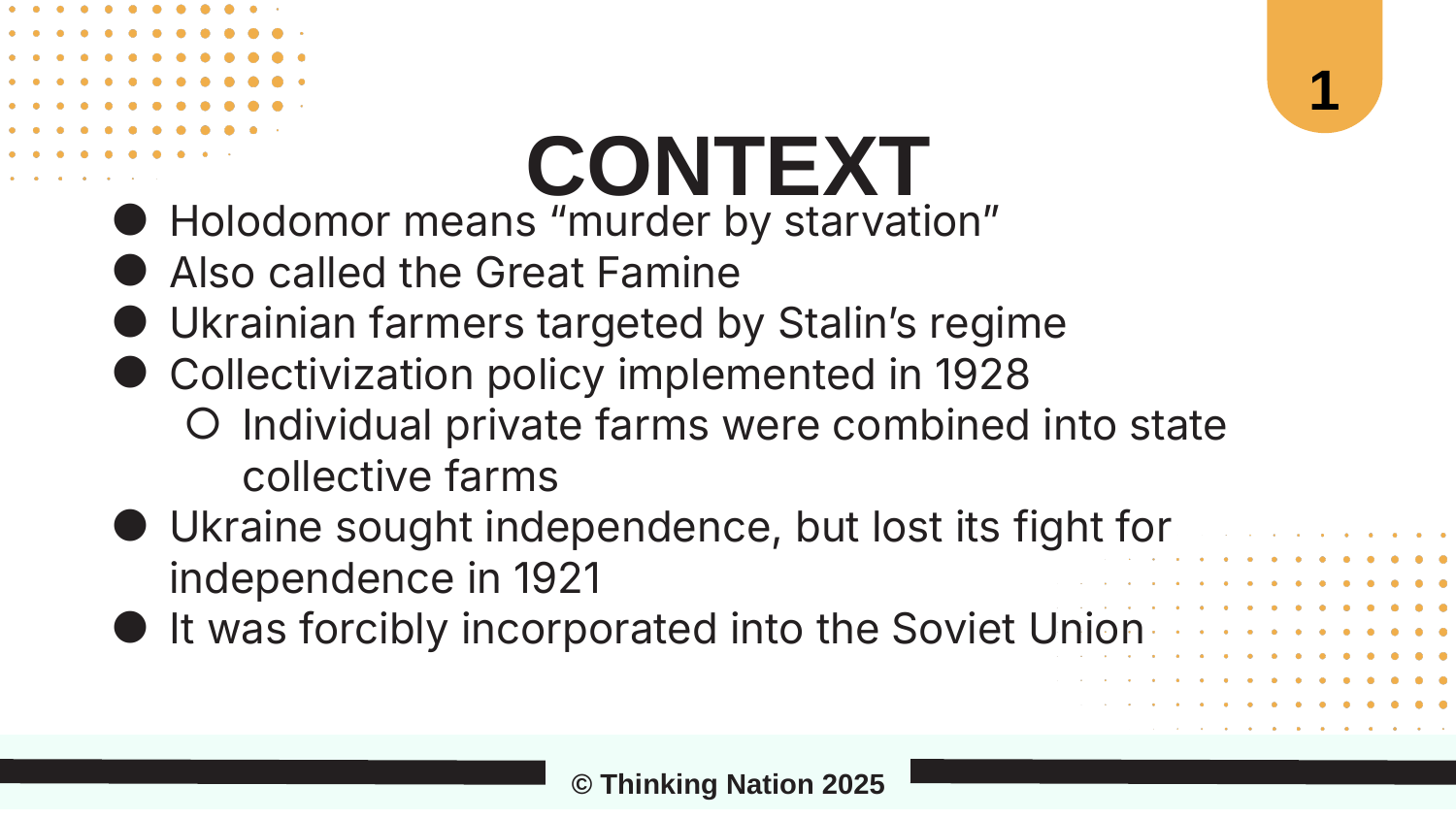

1
CONTEXT
Holodomor means “murder by starvation”
Also called the Great Famine
Ukrainian farmers targeted by Stalin’s regime
Collectivization policy implemented in 1928
Individual private farms were combined into state collective farms
Ukraine sought independence, but lost its fight for independence in 1921
It was forcibly incorporated into the Soviet Union

© Thinking Nation 2025